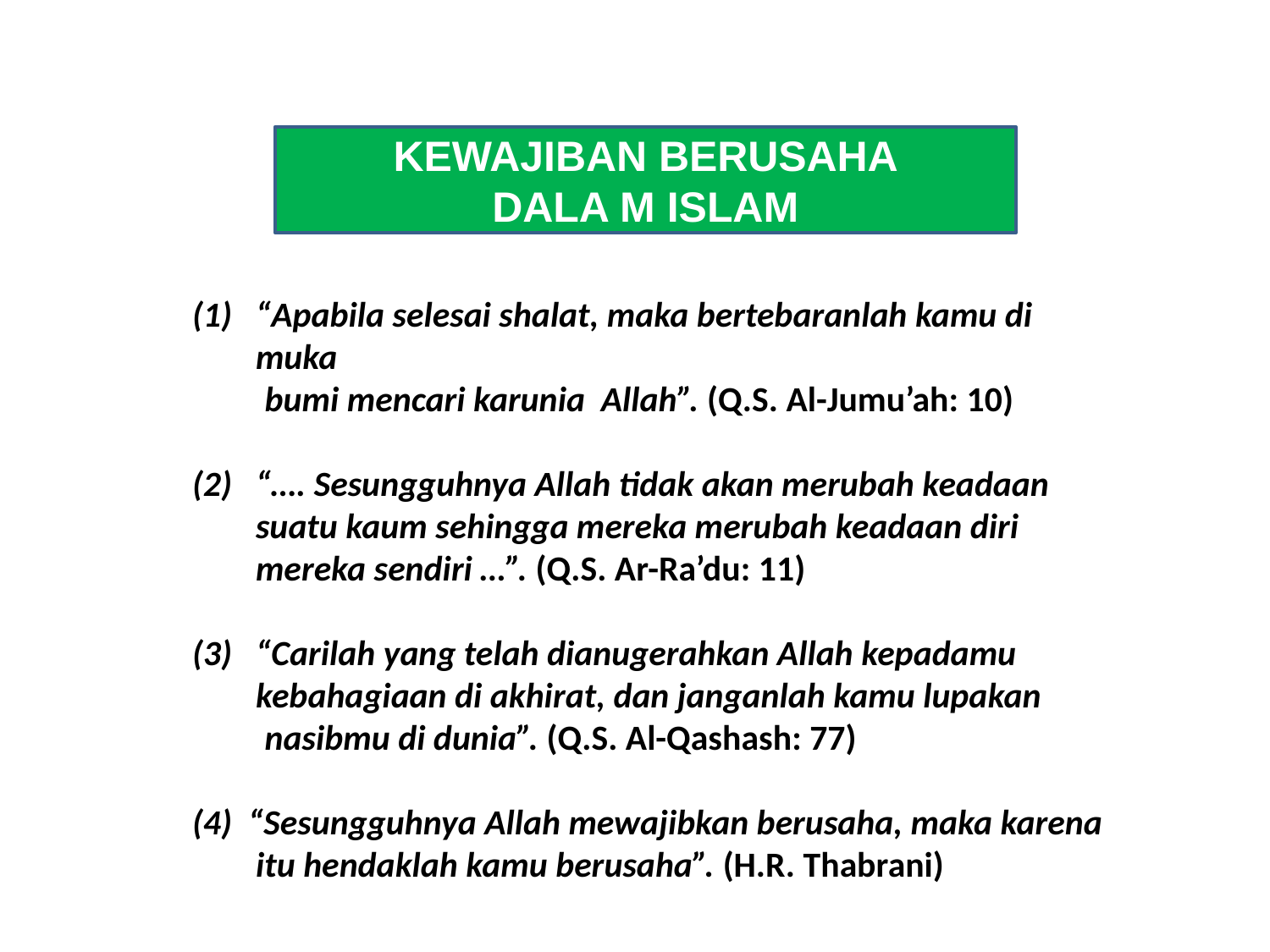

KEWAJIBAN BERUSAHA
DALA M ISLAM
“Apabila selesai shalat, maka bertebaranlah kamu di muka
         bumi mencari karunia  Allah”. (Q.S. Al-Jumu’ah: 10)

“…. Sesungguhnya Allah tidak akan merubah keadaan suatu kaum sehingga mereka merubah keadaan diri mereka sendiri …”. (Q.S. Ar-Ra’du: 11)

“Carilah yang telah dianugerahkan Allah kepadamu kebahagiaan di akhirat, dan janganlah kamu lupakan
         nasibmu di dunia”. (Q.S. Al-Qashash: 77)

(4)  “Sesungguhnya Allah mewajibkan berusaha, maka karena itu hendaklah kamu berusaha”. (H.R. Thabrani)